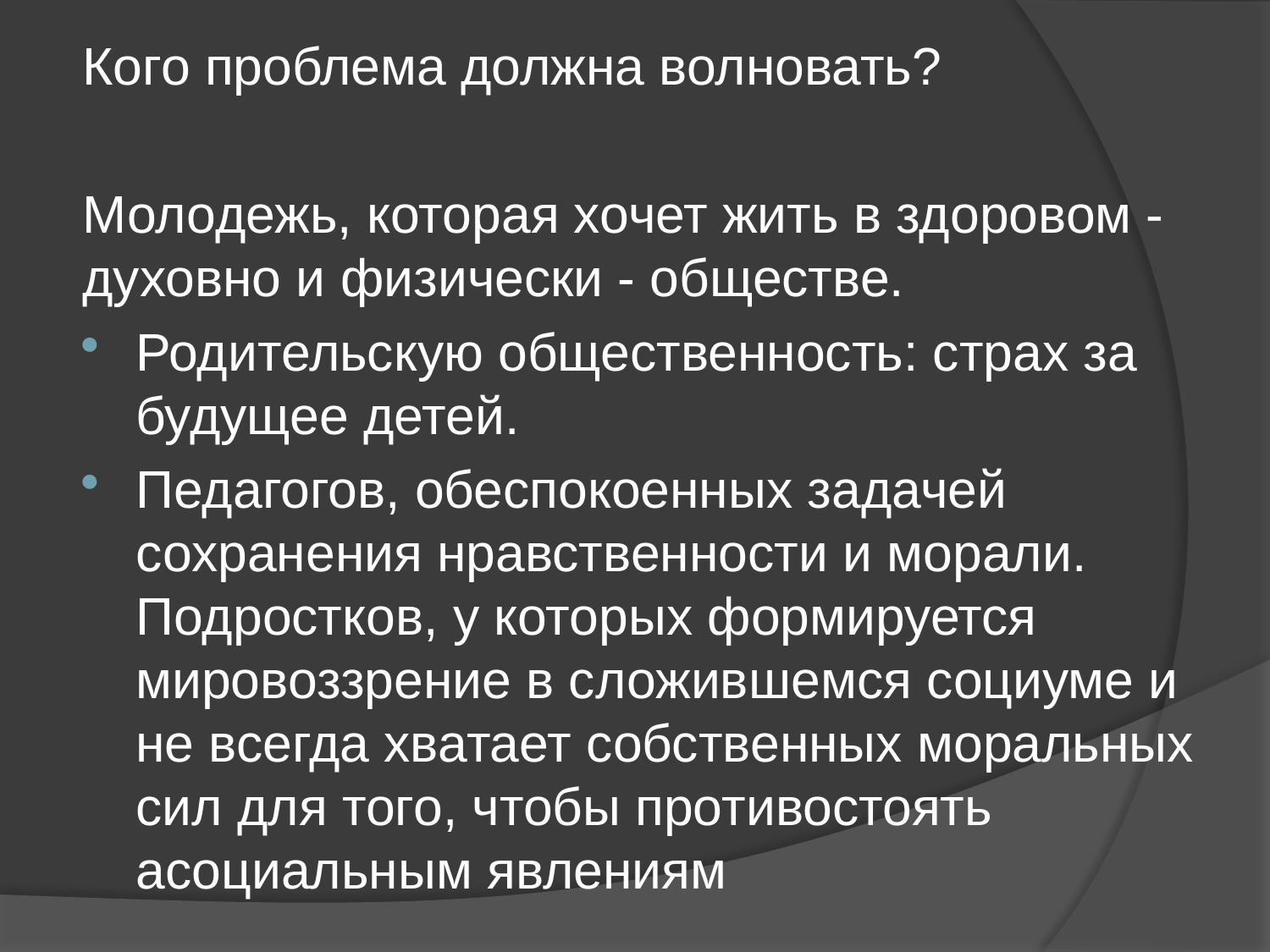

Кого проблема должна волновать?

Молодежь, которая хочет жить в здоровом - духовно и физически - обществе.
Родительскую общественность: страх за будущее детей.
Педагогов, обеспокоенных задачей сохранения нравственности и морали. Подростков, у которых формируется мировоззрение в сложившемся социуме и не всегда хватает собственных моральных сил для того, чтобы противостоять асоциальным явлениям
#